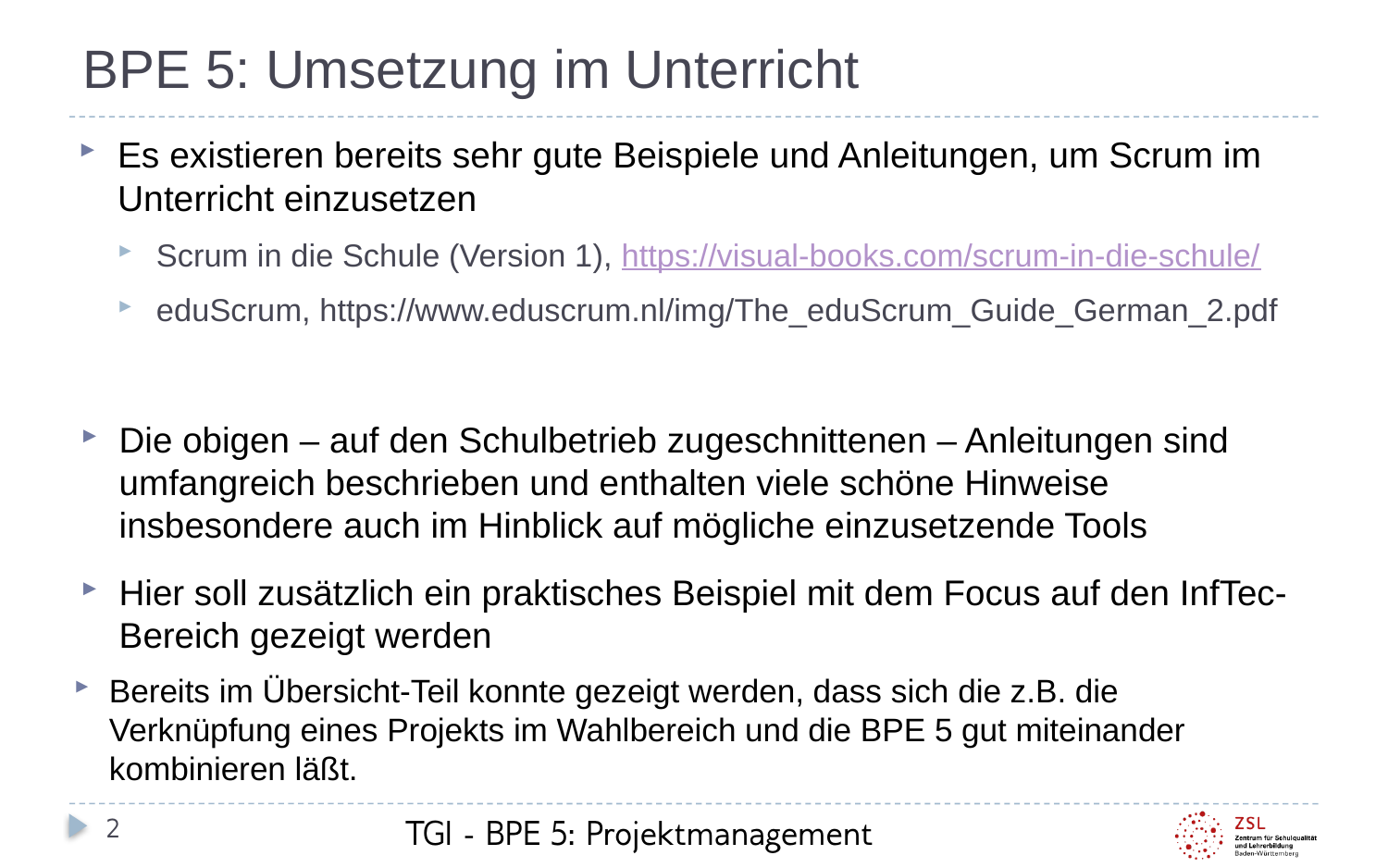

# BPE 5: Umsetzung im Unterricht
Es existieren bereits sehr gute Beispiele und Anleitungen, um Scrum im Unterricht einzusetzen
Scrum in die Schule (Version 1), https://visual-books.com/scrum-in-die-schule/
eduScrum, https://www.eduscrum.nl/img/The_eduScrum_Guide_German_2.pdf
Die obigen – auf den Schulbetrieb zugeschnittenen – Anleitungen sind umfangreich beschrieben und enthalten viele schöne Hinweise insbesondere auch im Hinblick auf mögliche einzusetzende Tools
Hier soll zusätzlich ein praktisches Beispiel mit dem Focus auf den InfTec-Bereich gezeigt werden
Bereits im Übersicht-Teil konnte gezeigt werden, dass sich die z.B. die Verknüpfung eines Projekts im Wahlbereich und die BPE 5 gut miteinander kombinieren läßt.
TGI - BPE 5: Projektmanagement
2